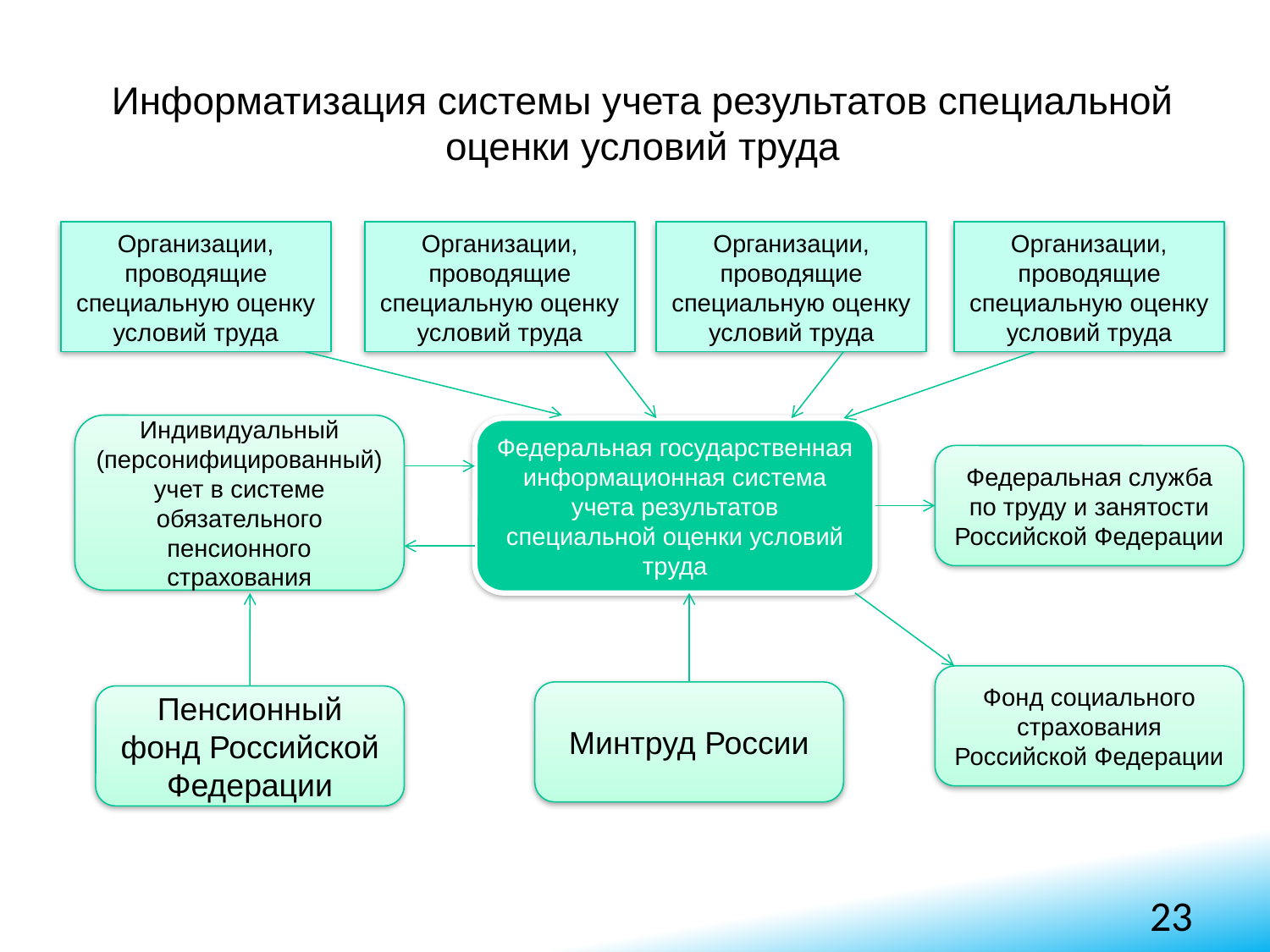

Информатизация системы учета результатов специальной оценки условий труда
Организации, проводящие специальную оценку условий труда
Организации, проводящие специальную оценку условий труда
Организации, проводящие специальную оценку условий труда
Организации, проводящие специальную оценку условий труда
Индивидуальный (персонифицированный) учет в системе обязательного пенсионного страхования
Федеральная государственная информационная система учета результатов специальной оценки условий труда
Федеральная служба по труду и занятости Российской Федерации
Фонд социального страхования Российской Федерации
Минтруд России
Пенсионный фонд Российской Федерации
23